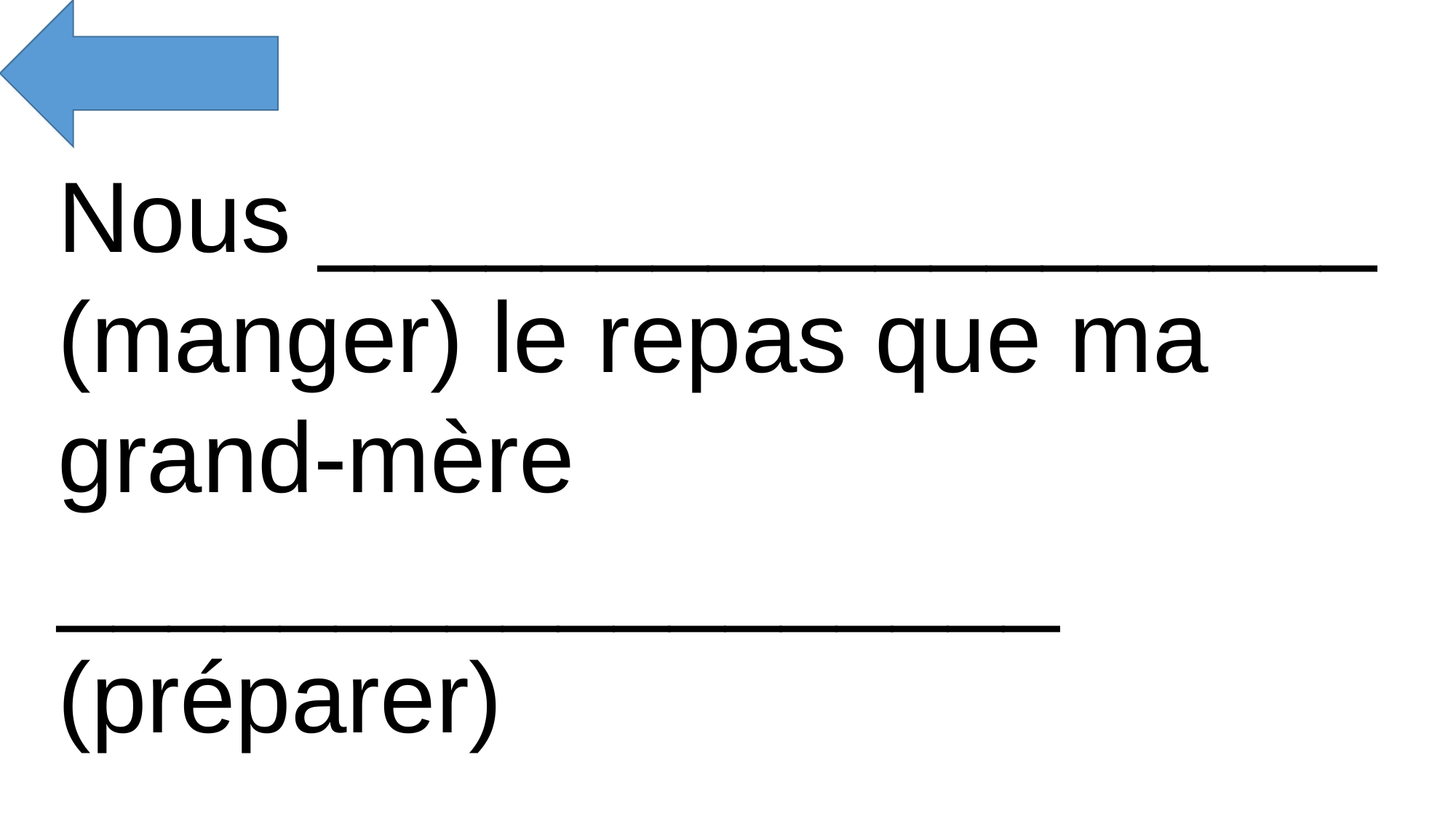

Nous ___________________ (manger) le repas que ma grand-mère __________________ (préparer)